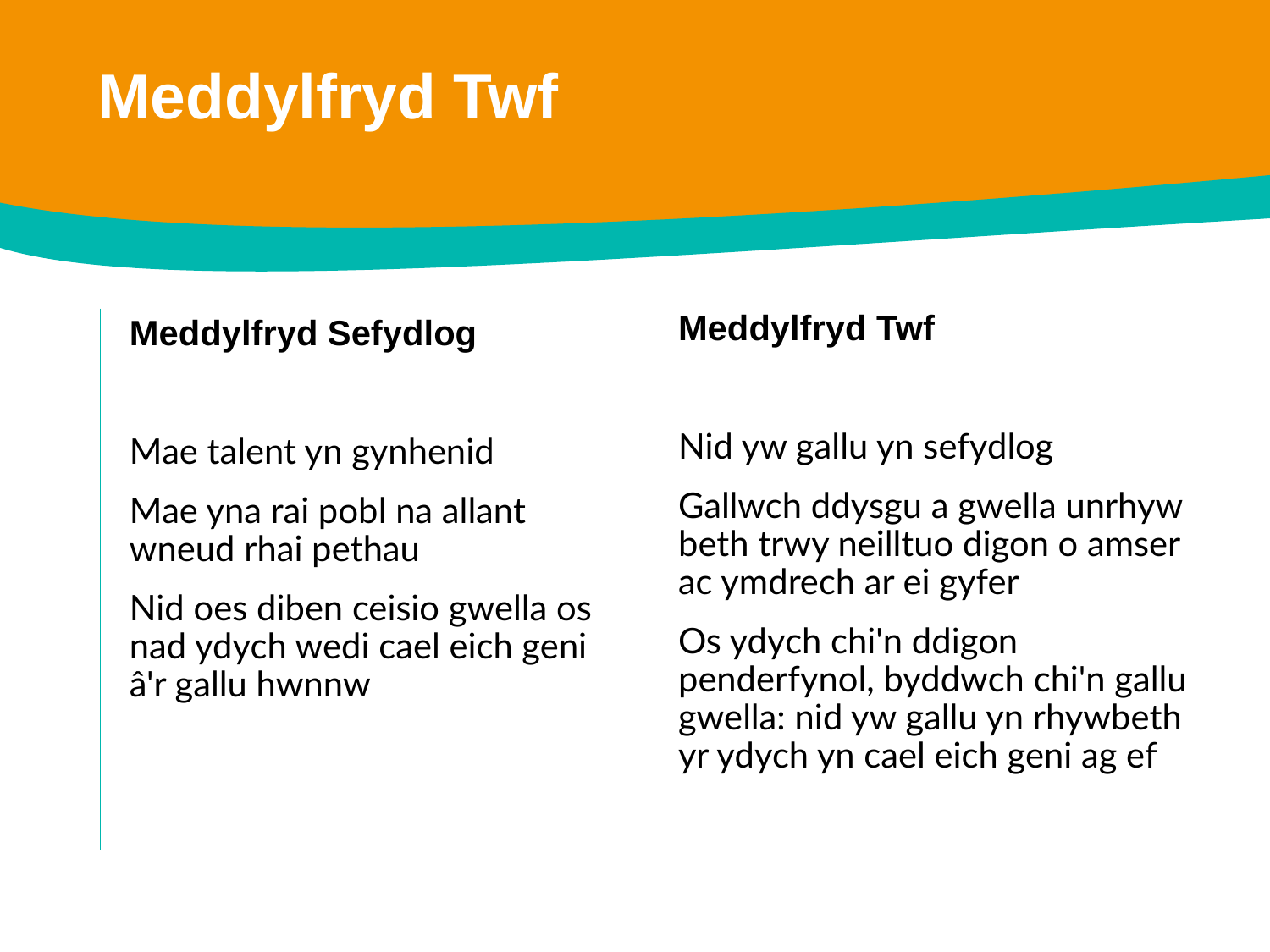

Meddylfryd Twf
Meddylfryd Twf

Nid yw gallu yn sefydlog
Gallwch ddysgu a gwella unrhyw beth trwy neilltuo digon o amser ac ymdrech ar ei gyfer
Os ydych chi'n ddigon penderfynol, byddwch chi'n gallu gwella: nid yw gallu yn rhywbeth yr ydych yn cael eich geni ag ef
Meddylfryd Sefydlog

Mae talent yn gynhenid
Mae yna rai pobl na allant wneud rhai pethau
Nid oes diben ceisio gwella os nad ydych wedi cael eich geni â'r gallu hwnnw